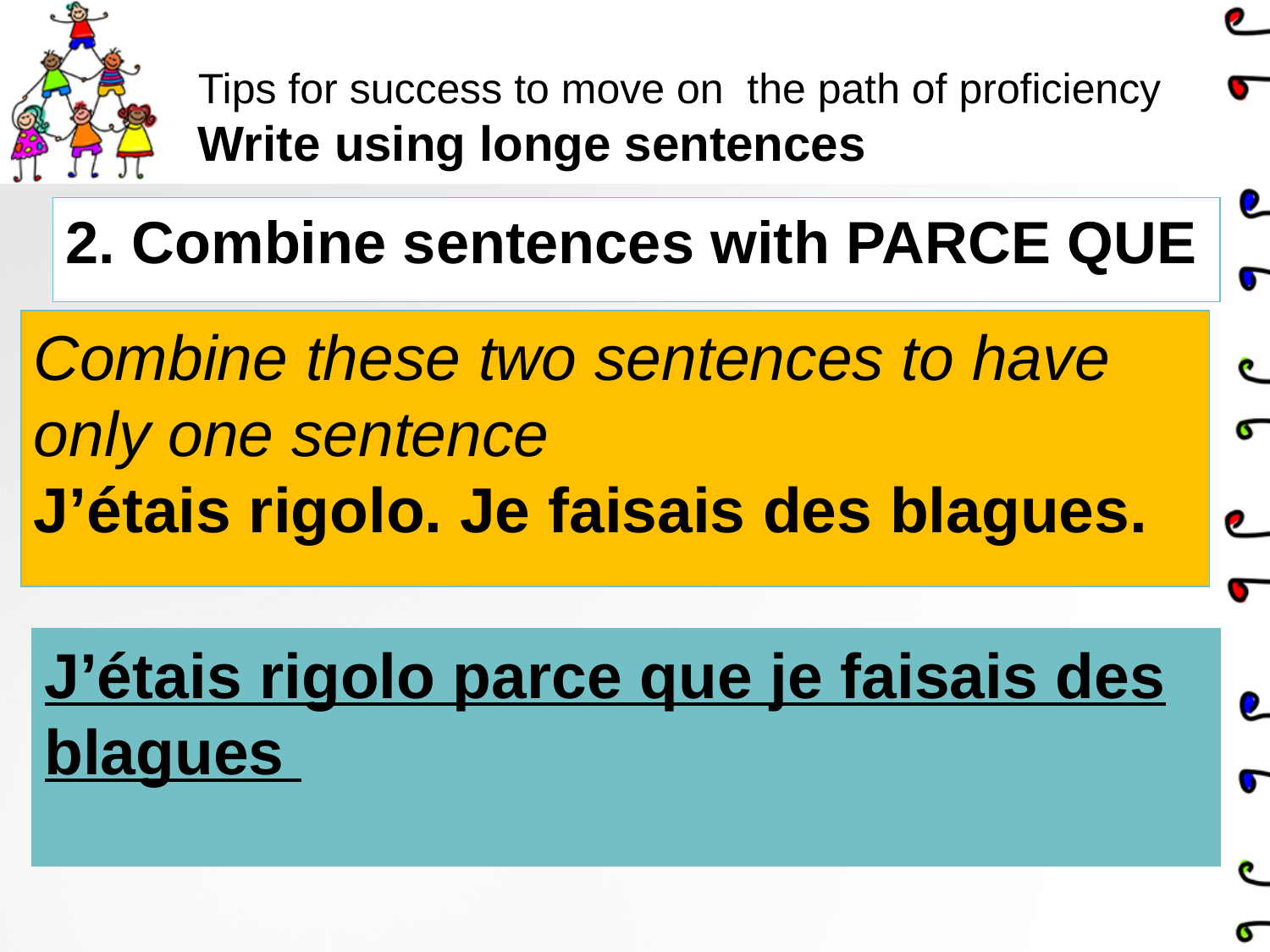

# Tips for success to move on  the path of proficiency Write using longe sentences
2. Combine sentences with PARCE QUE
Combine these two sentences to have only one sentence
J’étais rigolo. Je faisais des blagues.
J’étais rigolo parce que je faisais des blagues